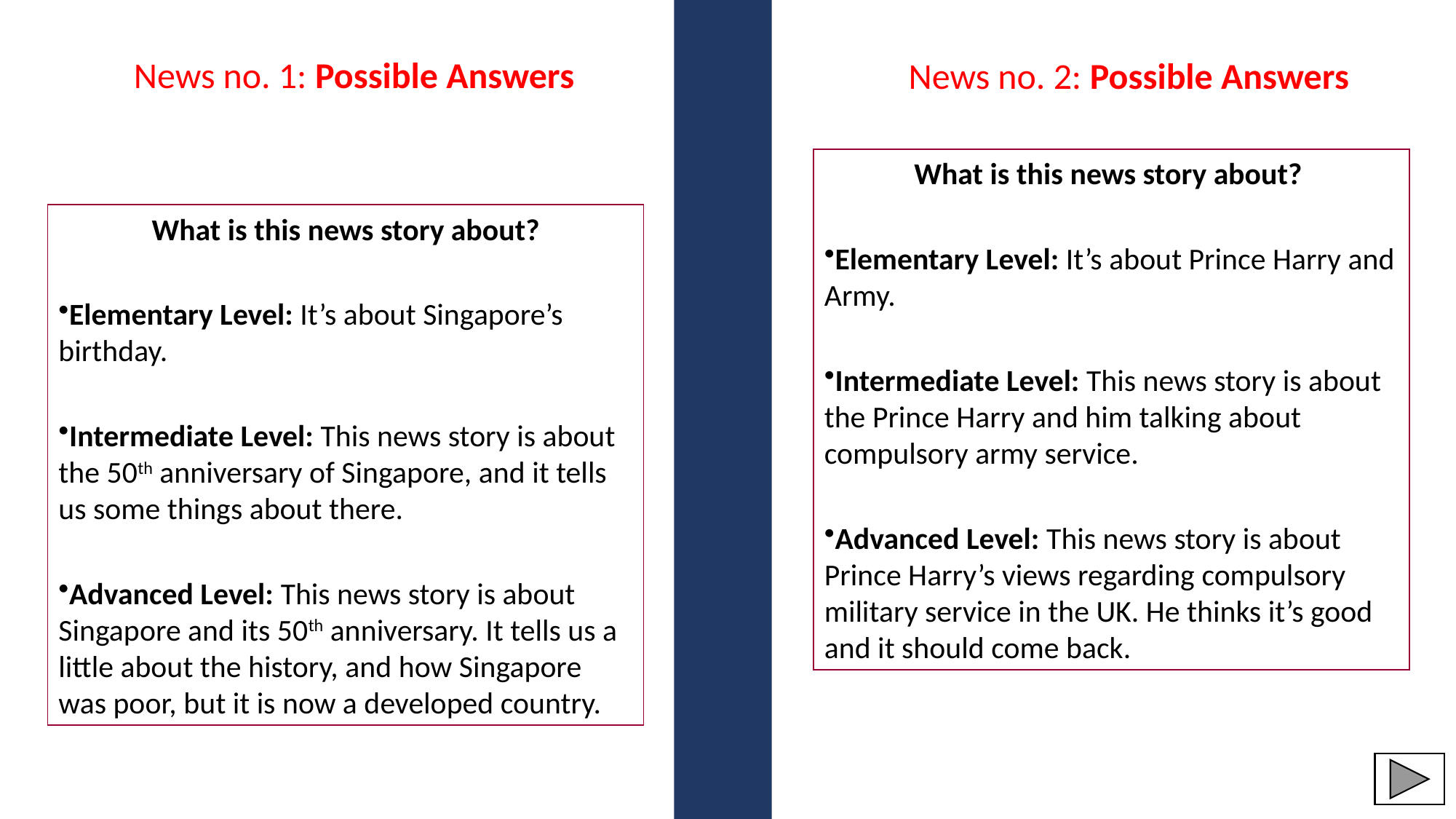

| News no. 1: Possible Answers |
| --- |
| News no. 2: Possible Answers |
| --- |
What is this news story about?

Elementary Level: It’s about Prince Harry and Army.

Intermediate Level: This news story is about the Prince Harry and him talking about compulsory army service.

Advanced Level: This news story is about Prince Harry’s views regarding compulsory military service in the UK. He thinks it’s good and it should come back.
What is this news story about?

Elementary Level: It’s about Singapore’s birthday.

Intermediate Level: This news story is about the 50th anniversary of Singapore, and it tells us some things about there.

Advanced Level: This news story is about Singapore and its 50th anniversary. It tells us a little about the history, and how Singapore was poor, but it is now a developed country.